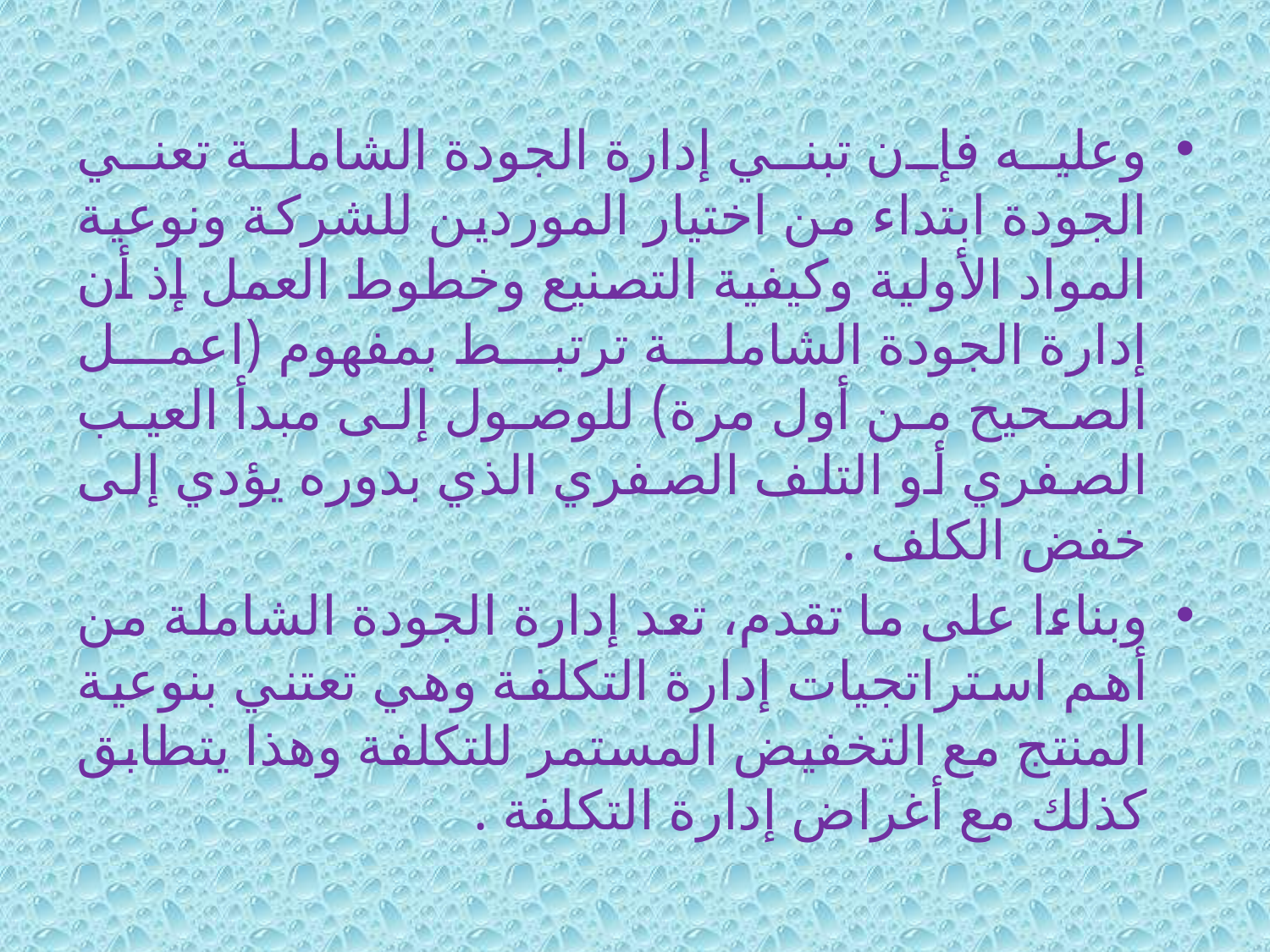

وعليه فإن تبني إدارة الجودة الشاملة تعني الجودة ابتداء من اختيار الموردين للشركة ونوعية المواد الأولية وكيفية التصنيع وخطوط العمل إذ أن إدارة الجودة الشاملة ترتبط بمفهوم (اعمل الصحيح من أول مرة) للوصول إلى مبدأ العيب الصفري أو التلف الصفري الذي بدوره يؤدي إلى خفض الكلف .
وبناءا على ما تقدم، تعد إدارة الجودة الشاملة من أهم استراتجيات إدارة التكلفة وهي تعتني بنوعية المنتج مع التخفيض المستمر للتكلفة وهذا يتطابق كذلك مع أغراض إدارة التكلفة .